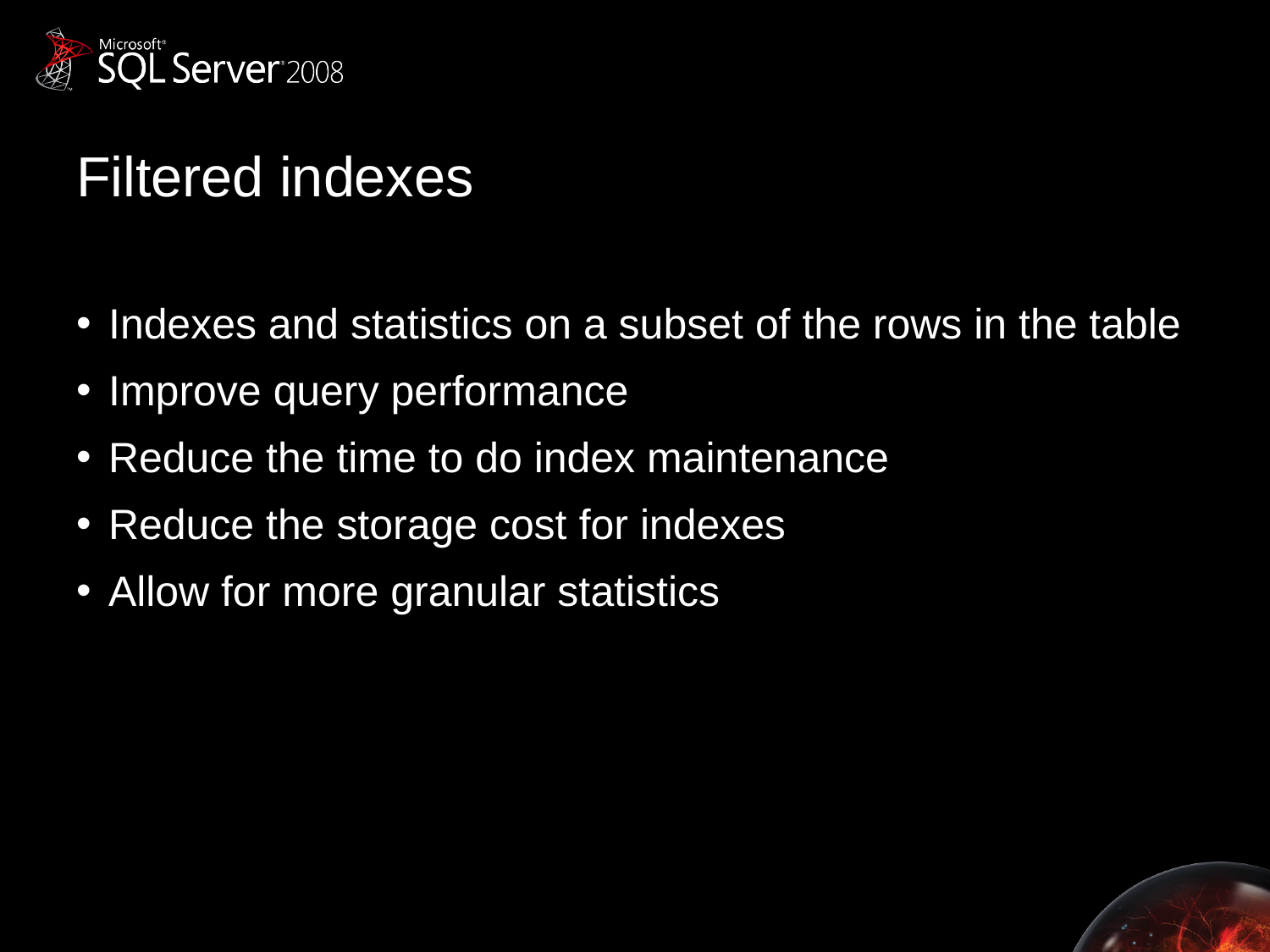

# Filtered indexes
Indexes and statistics on a subset of the rows in the table
Improve query performance
Reduce the time to do index maintenance
Reduce the storage cost for indexes
Allow for more granular statistics